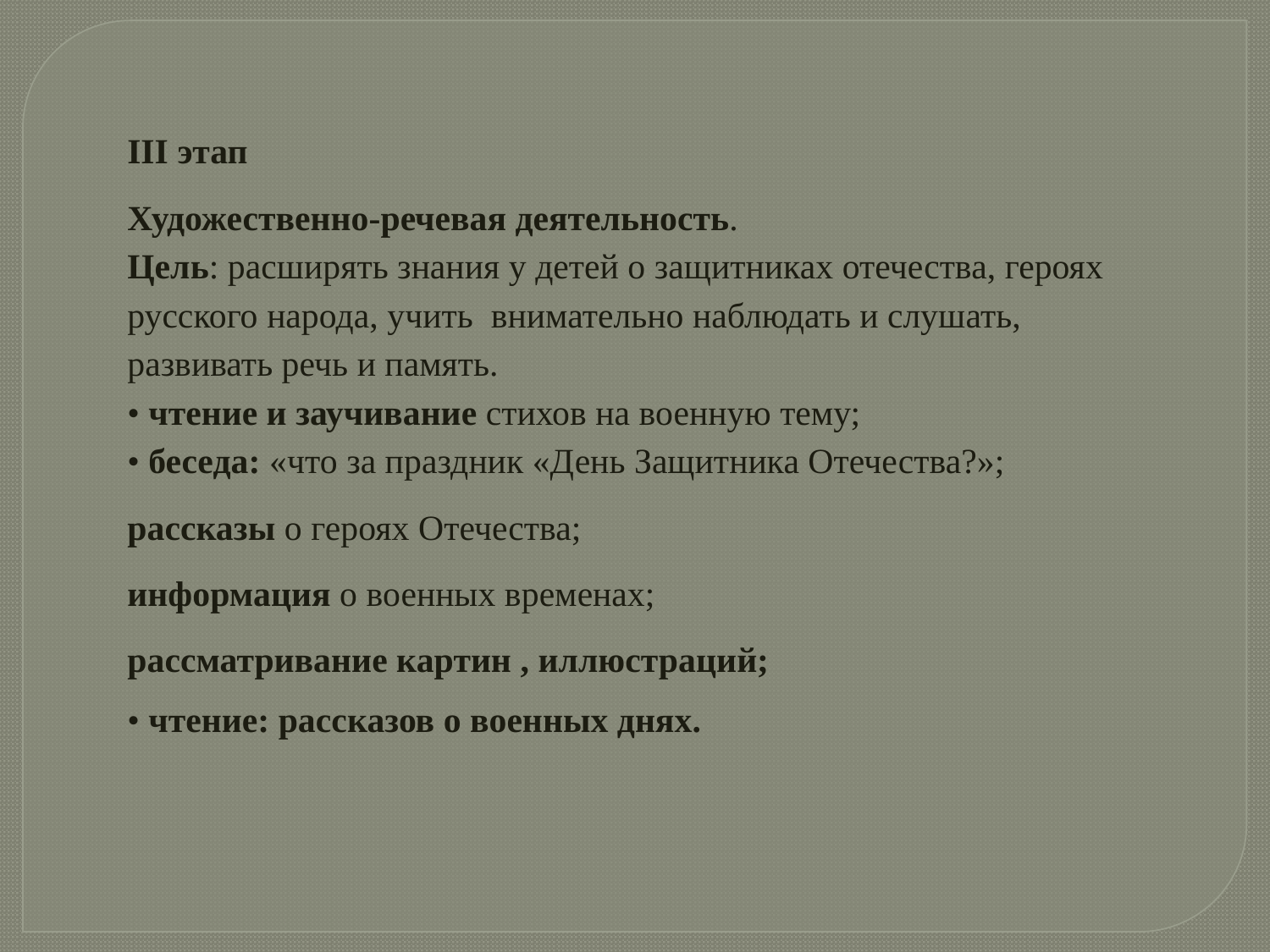

III этап
Художественно-речевая деятельность.
Цель: расширять знания у детей о защитниках отечества, героях русского народа, учить  внимательно наблюдать и слушать, развивать речь и память.
• чтение и заучивание стихов на военную тему;
• беседа: «что за праздник «День Защитника Отечества?»;
рассказы о героях Отечества;
информация о военных временах;
рассматривание картин , иллюстраций;
• чтение: рассказов о военных днях.